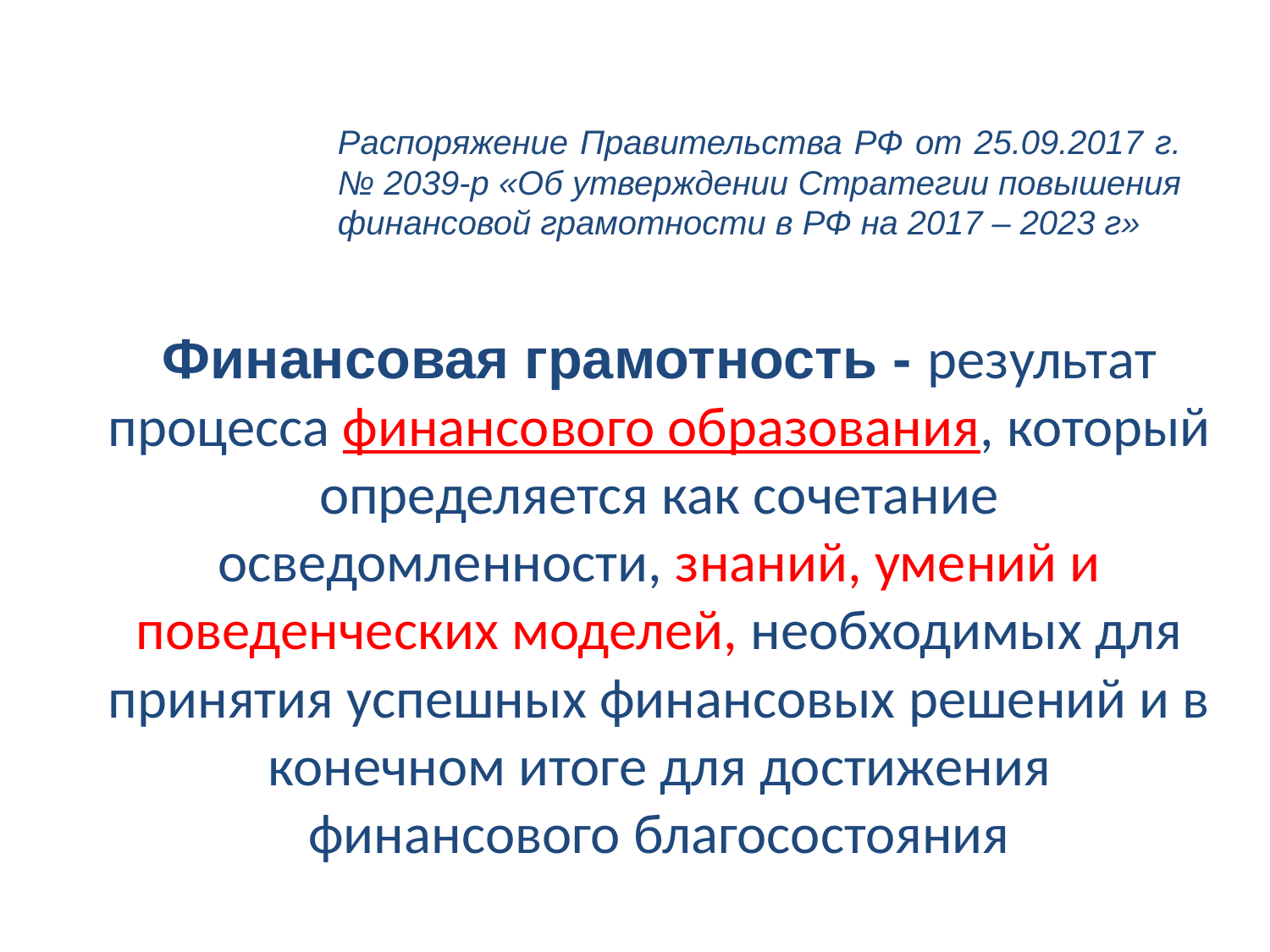

Распоряжение Правительства РФ от 25.09.2017 г. № 2039-р «Об утверждении Стратегии повышения финансовой грамотности в РФ на 2017 – 2023 г»
Финансовая грамотность - результат процесса финансового образования, который определяется как сочетание осведомленности, знаний, умений и поведенческих моделей, необходимых для принятия успешных финансовых решений и в конечном итоге для достижения финансового благосостояния